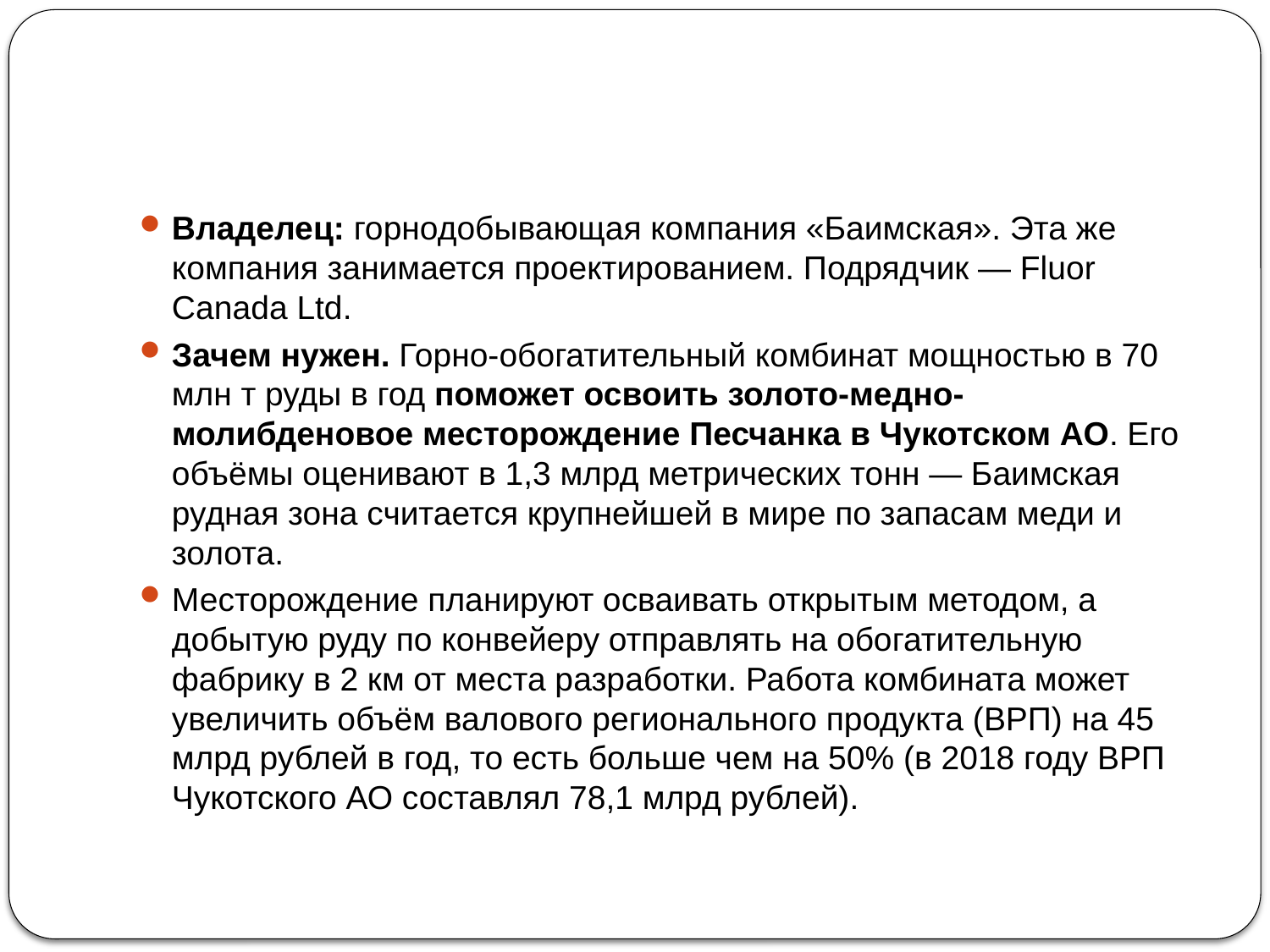

#
Владелец: горнодобывающая компания «Баимская». Эта же компания занимается проектированием. Подрядчик — Fluor Canada Ltd.
Зачем нужен. Горно-обогатительный комбинат мощностью в 70 млн т руды в год поможет освоить золото-медно-молибденовое месторождение Песчанка в Чукотском АО. Его объёмы оценивают в 1,3 млрд метрических тонн — Баимская рудная зона считается крупнейшей в мире по запасам меди и золота.
Месторождение планируют осваивать открытым методом, а добытую руду по конвейеру отправлять на обогатительную фабрику в 2 км от места разработки. Работа комбината может увеличить объём валового регионального продукта (ВРП) на 45 млрд рублей в год, то есть больше чем на 50% (в 2018 году ВРП Чукотского АО составлял 78,1 млрд рублей).